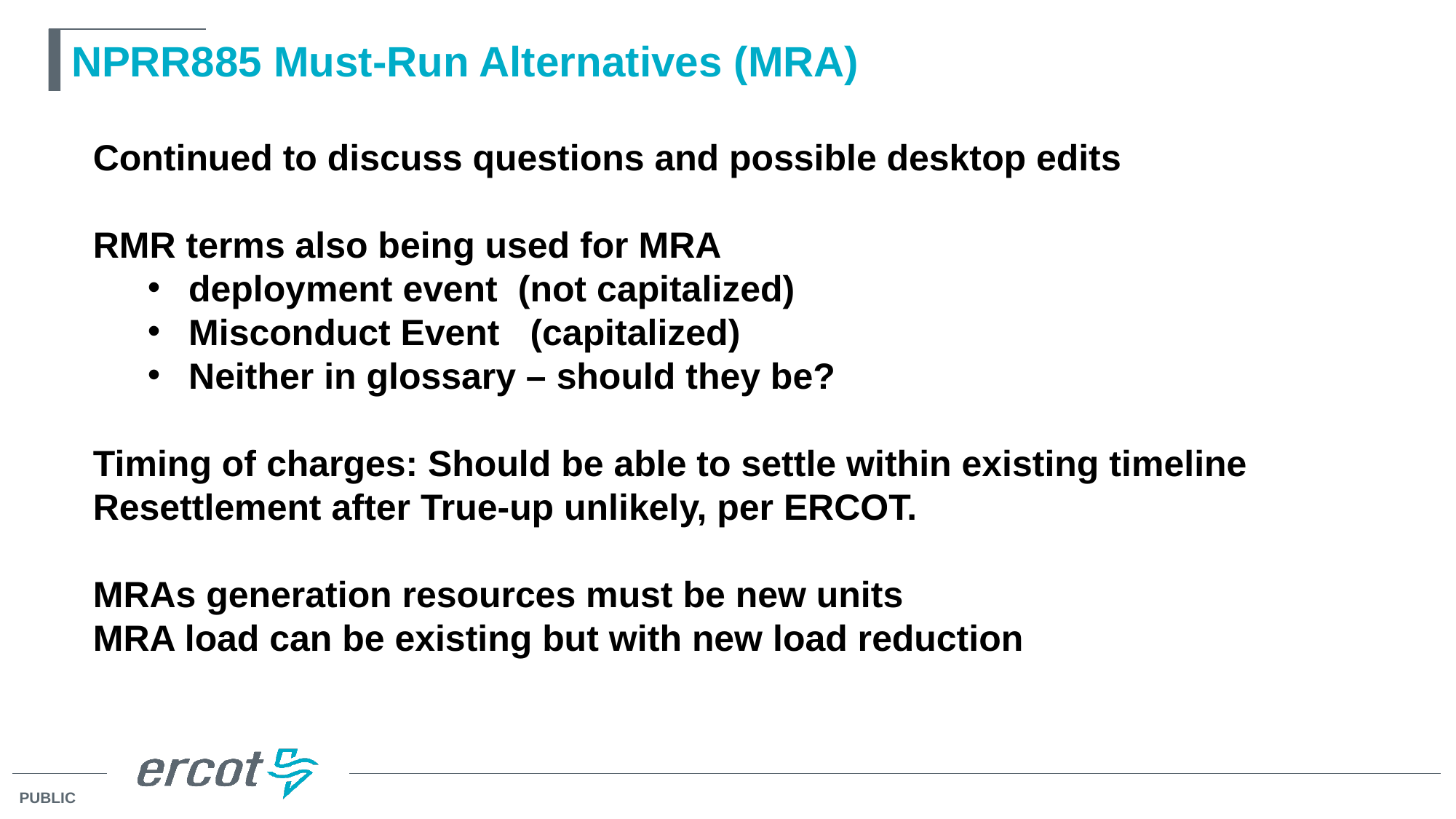

# NPRR885 Must-Run Alternatives (MRA)
Continued to discuss questions and possible desktop edits

RMR terms also being used for MRA
deployment event  (not capitalized)
Misconduct Event   (capitalized)
Neither in glossary – should they be?

Timing of charges: Should be able to settle within existing timeline
Resettlement after True-up unlikely, per ERCOT.

MRAs generation resources must be new units
MRA load can be existing but with new load reduction